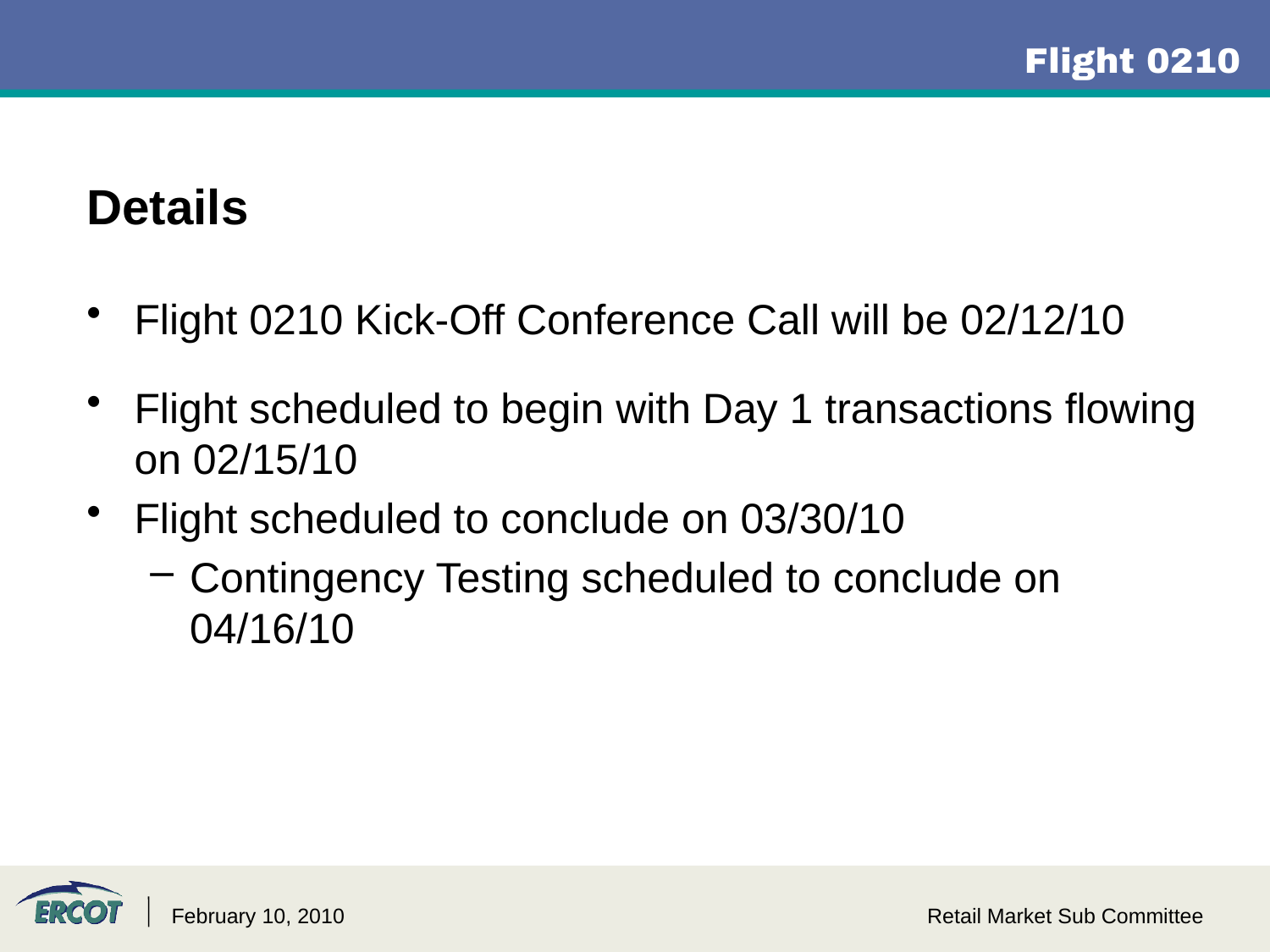

# Flight 0210

Details

Flight 0210 Kick-Off Conference Call will be 02/12/10

Flight scheduled to begin with Day 1 transactions flowing on 02/15/10
Flight scheduled to conclude on 03/30/10
Contingency Testing scheduled to conclude on 04/16/10

February 10, 2010
Retail Market Sub Committee